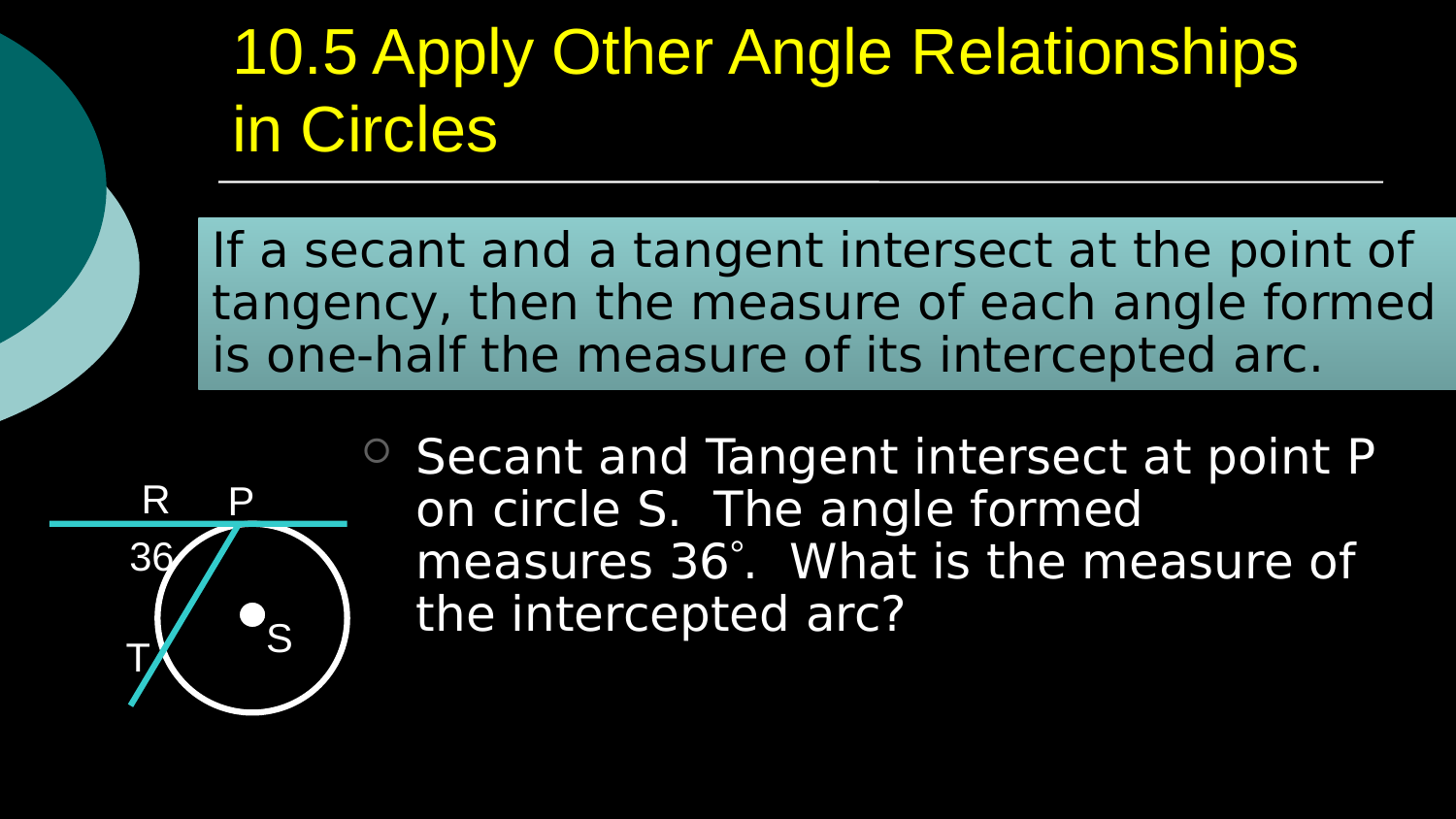

# 10.5 Apply Other Angle Relationships in Circles
If a secant and a tangent intersect at the point of tangency, then the measure of each angle formed is one-half the measure of its intercepted arc.
Secant and Tangent intersect at point P on circle S.  The angle formed measures 36°.  What is the measure of the intercepted arc?
R
P

36

S

T
S